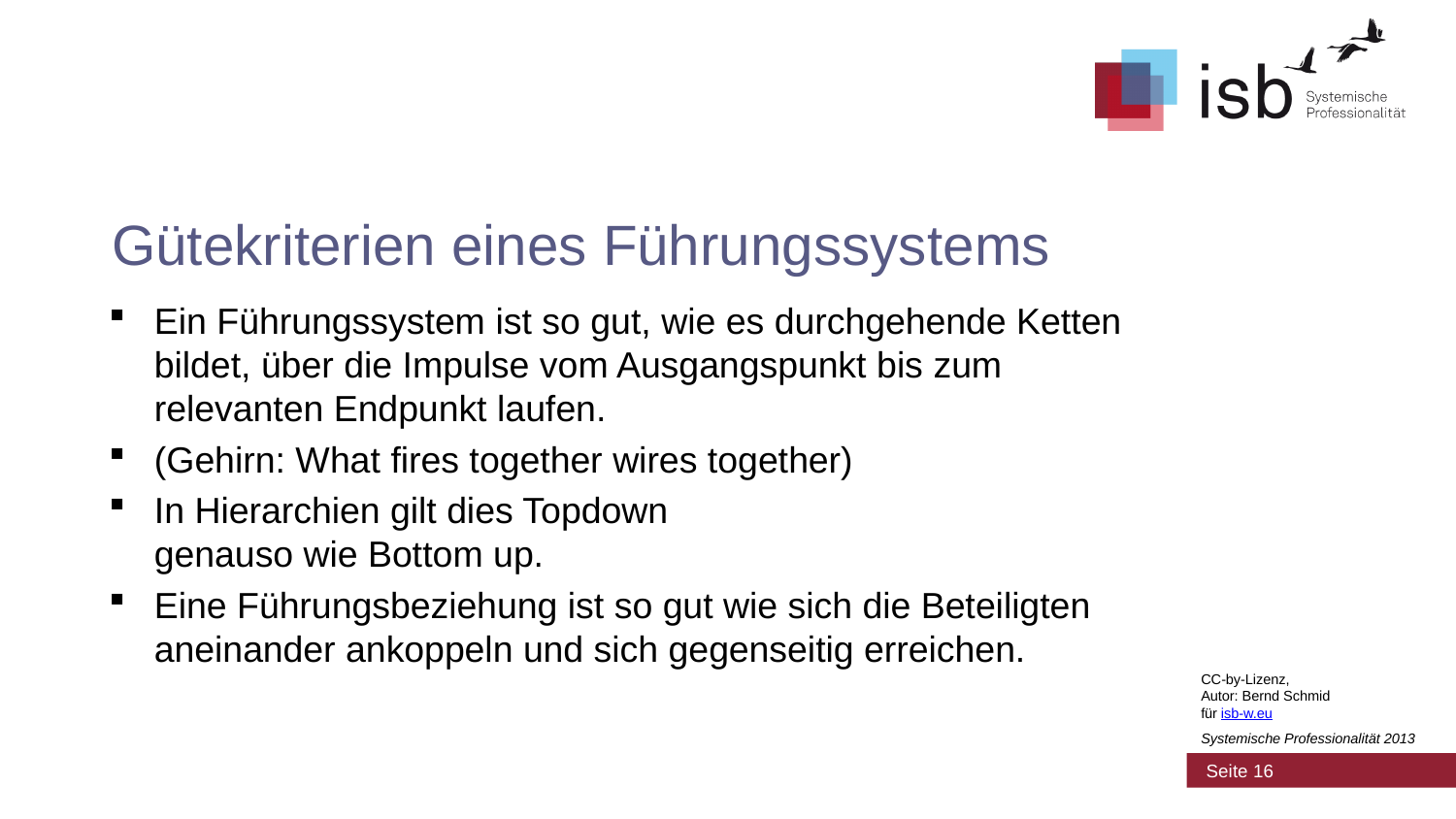

# Gütekriterien eines Führungssystems
Ein Führungssystem ist so gut, wie es durchgehende Ketten bildet, über die Impulse vom Ausgangspunkt bis zum relevanten Endpunkt laufen.
(Gehirn: What fires together wires together)
In Hierarchien gilt dies Topdown
genauso wie Bottom up.
Eine Führungsbeziehung ist so gut wie sich die Beteiligten aneinander ankoppeln und sich gegenseitig erreichen.

CC-by-Lizenz,
Autor: Bernd Schmid
für isb-w.eu
Systemische Professionalität 2013
 Seite 16